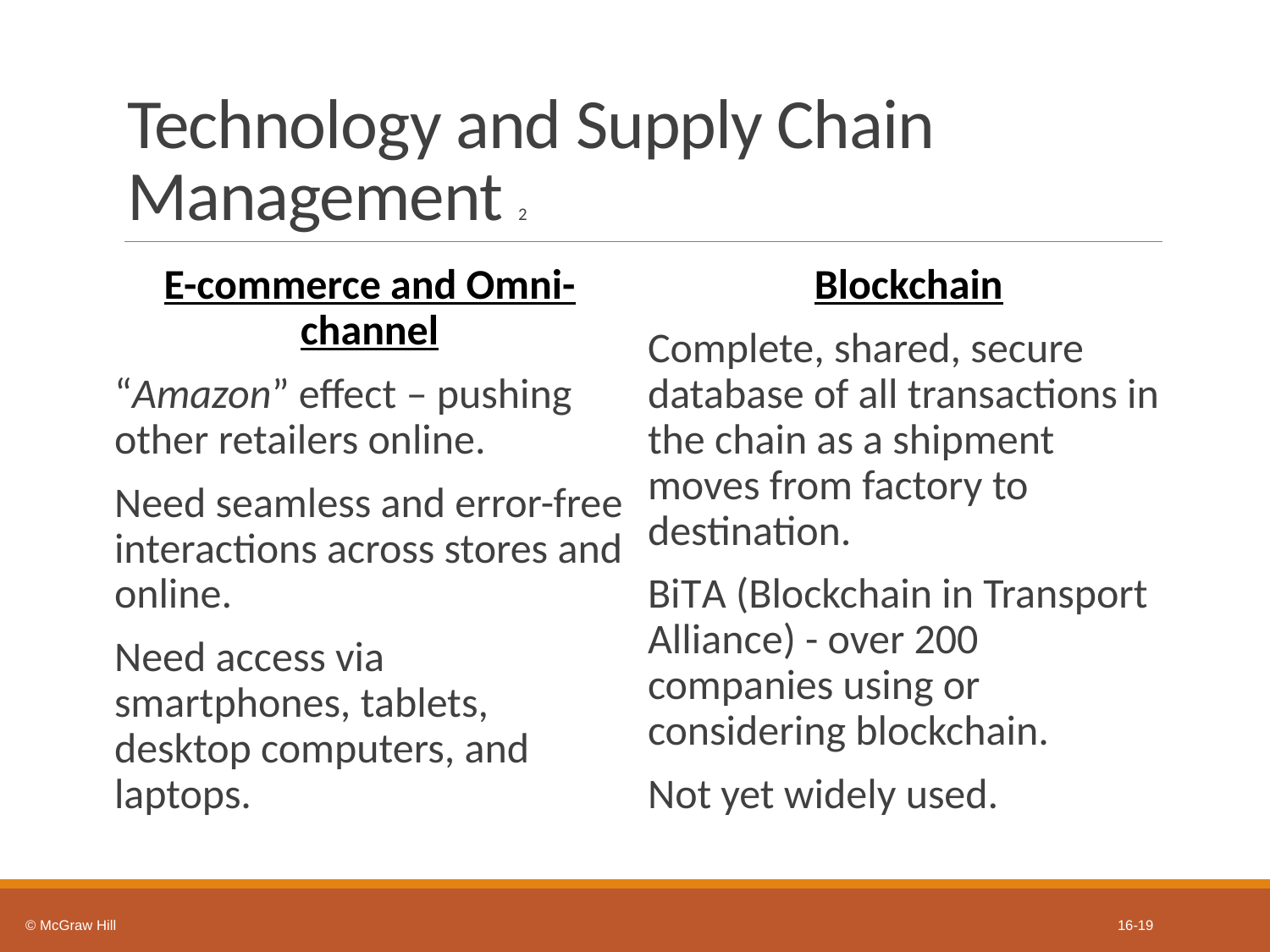

# Technology and Supply Chain Management 2
E-commerce and Omni-channel
“Amazon” effect – pushing other retailers online.
Need seamless and error-free interactions across stores and online.
Need access via smartphones, tablets, desktop computers, and laptops.
Blockchain
Complete, shared, secure database of all transactions in the chain as a shipment moves from factory to destination.
Bi T A (Blockchain in Transport Alliance) - over 200 companies using or considering blockchain.
Not yet widely used.